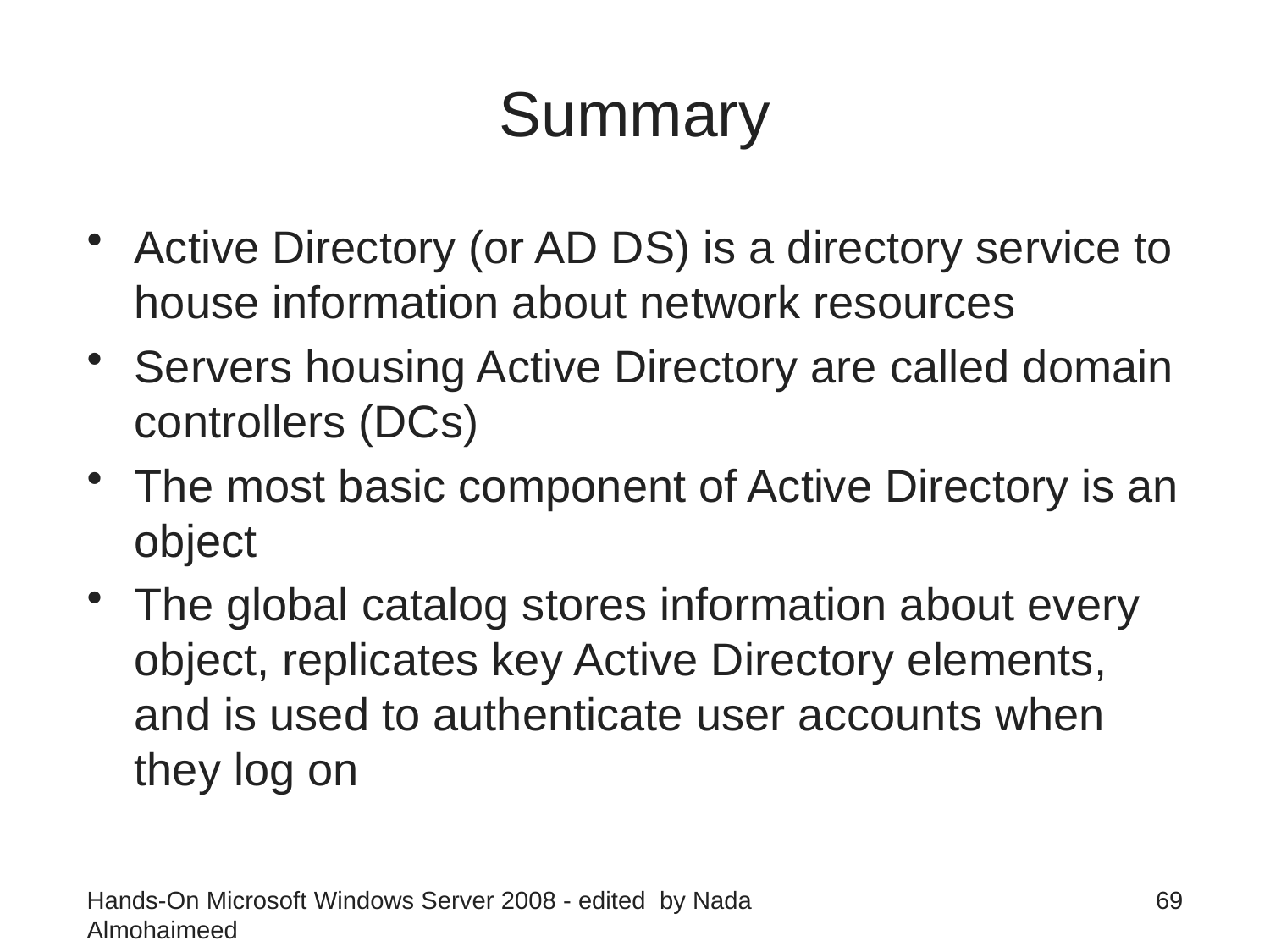

# Summary
Active Directory (or AD DS) is a directory service to house information about network resources
Servers housing Active Directory are called domain controllers (DCs)
The most basic component of Active Directory is an object
The global catalog stores information about every object, replicates key Active Directory elements, and is used to authenticate user accounts when they log on
Hands-On Microsoft Windows Server 2008 - edited  by Nada Almohaimeed
69